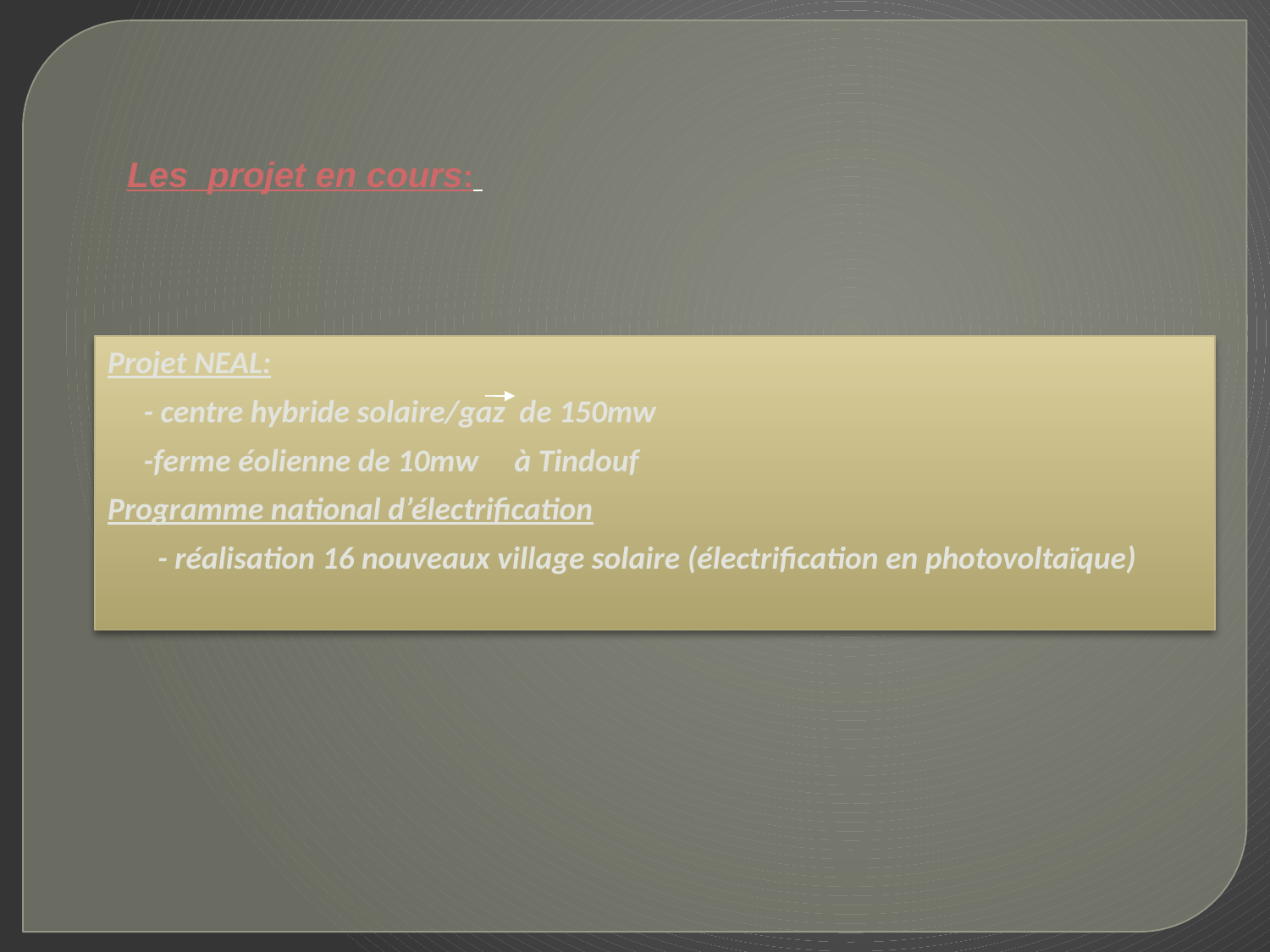

Les  projet en cours:
Projet NEAL:
     - centre hybride solaire/gaz  de 150mw
     -ferme éolienne de 10mw     à Tindouf
Programme national d’électrification
       - réalisation 16 nouveaux village solaire (électrification en photovoltaïque)